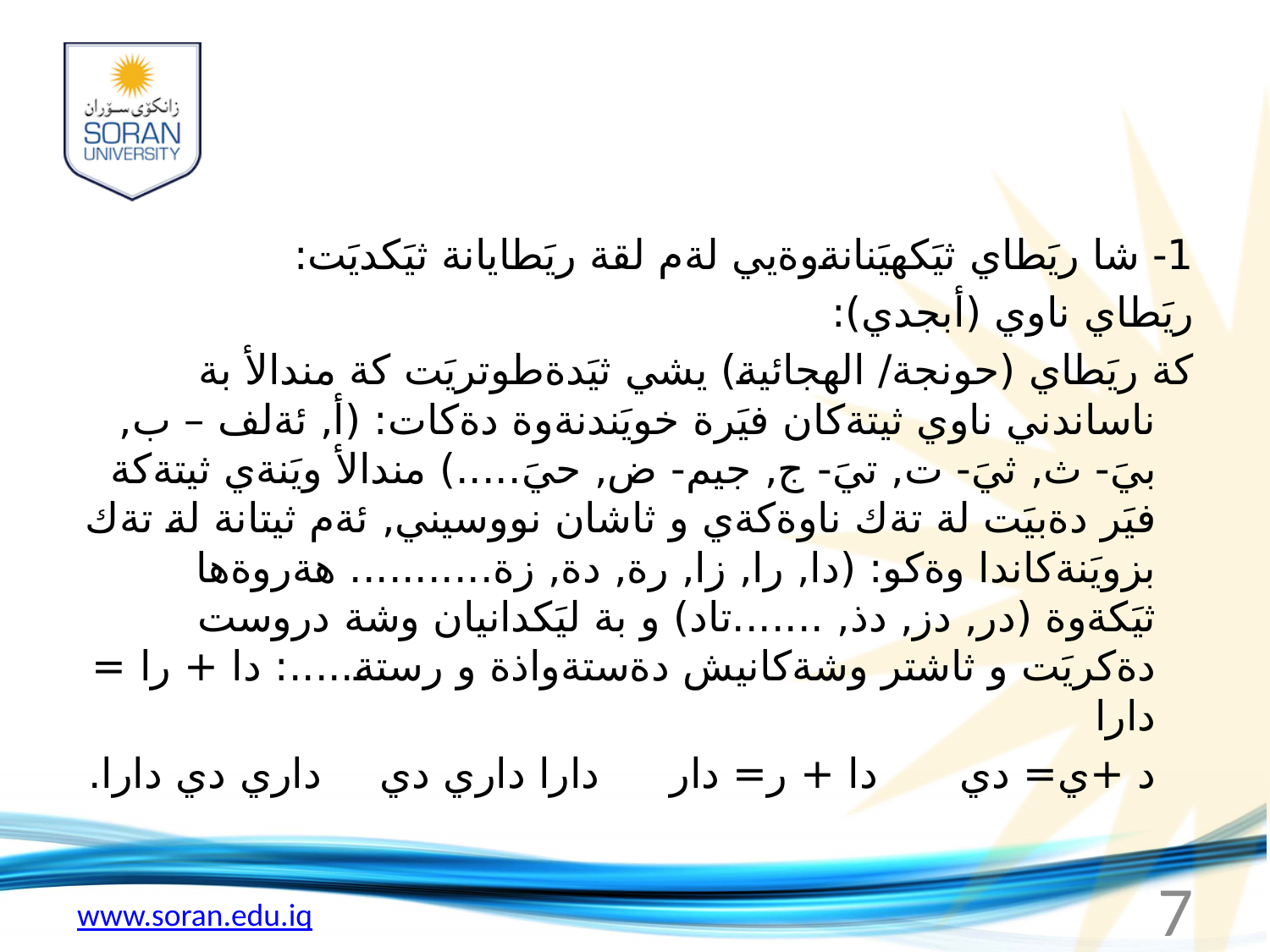

1- شا ريَطاي ثيَكهيَنانةوةيي لةم لقة ريَطايانة ثيَكديَت:
ريَطاي ناوي (أبجدي):
كة ريَطاي (حونجة/ الهجائية) يشي ثيَدةطوتريَت كة مندالأ بة ناساندني ناوي ثيتةكان فيَرة خويَندنةوة دةكات: (أ, ئةلف – ب, بيَ- ث, ثيَ- ت, تيَ- ج, جيم- ض, حيَ.....) مندالأ ويَنةي ثيتةكة فيَر دةبيَت لة تةك ناوةكةي و ثاشان نووسيني, ئةم ثيتانة لة تةك بزويَنةكاندا وةكو: (دا, را, زا, رة, دة, زة........... هةروةها ثيَكةوة (در, دز, دذ, .......تاد) و بة ليَكدانيان وشة دروست دةكريَت و ثاشتر وشةكانيش دةستةواذة و رستة.....: دا + را = دارا
		د +ي= دي		دا + ر= دار				دارا داري دي			داري دي دارا.

7